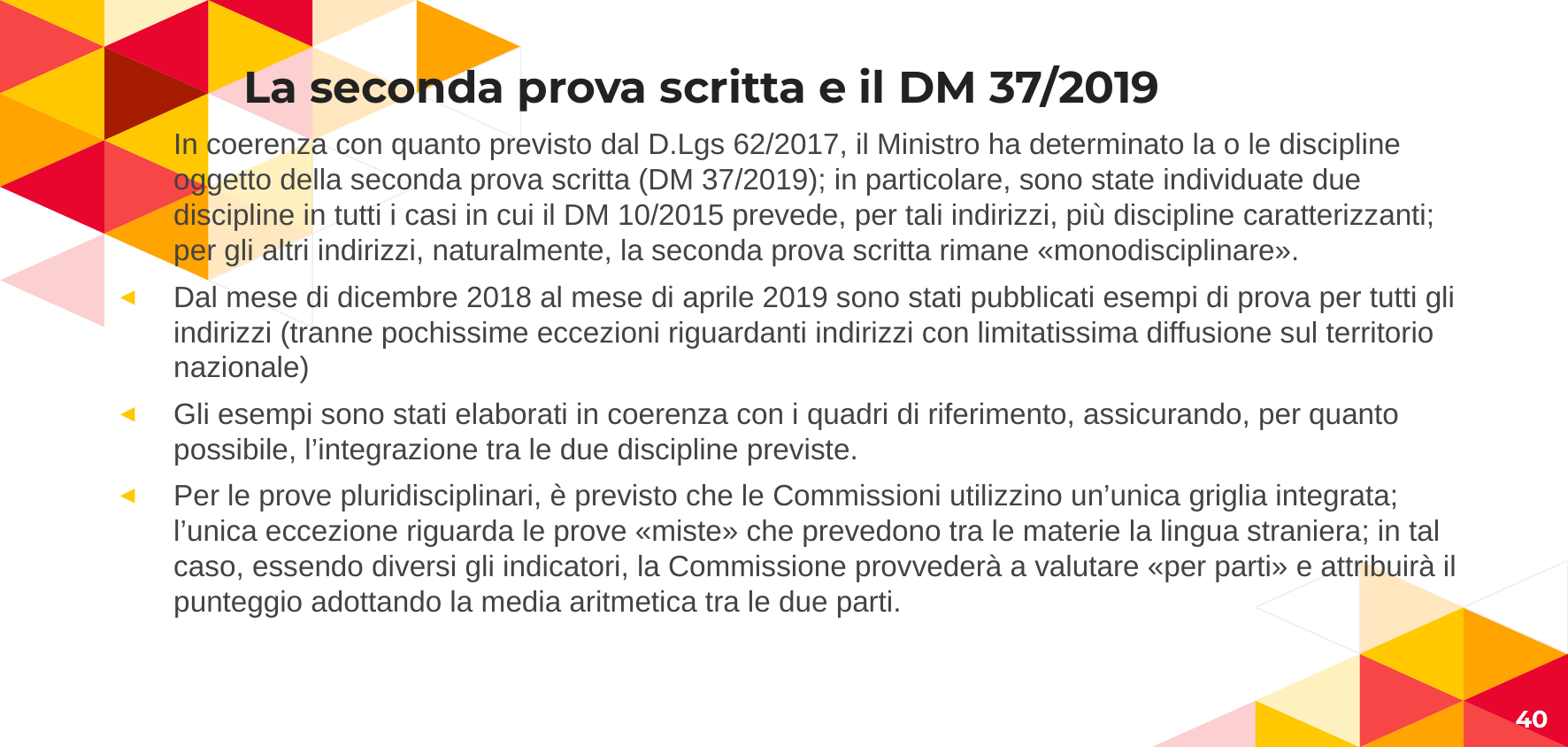

# La seconda prova scritta e il DM 37/2019
In coerenza con quanto previsto dal D.Lgs 62/2017, il Ministro ha determinato la o le discipline oggetto della seconda prova scritta (DM 37/2019); in particolare, sono state individuate due discipline in tutti i casi in cui il DM 10/2015 prevede, per tali indirizzi, più discipline caratterizzanti; per gli altri indirizzi, naturalmente, la seconda prova scritta rimane «monodisciplinare».
Dal mese di dicembre 2018 al mese di aprile 2019 sono stati pubblicati esempi di prova per tutti gli indirizzi (tranne pochissime eccezioni riguardanti indirizzi con limitatissima diffusione sul territorio nazionale)
Gli esempi sono stati elaborati in coerenza con i quadri di riferimento, assicurando, per quanto possibile, l’integrazione tra le due discipline previste.
Per le prove pluridisciplinari, è previsto che le Commissioni utilizzino un’unica griglia integrata; l’unica eccezione riguarda le prove «miste» che prevedono tra le materie la lingua straniera; in tal caso, essendo diversi gli indicatori, la Commissione provvederà a valutare «per parti» e attribuirà il punteggio adottando la media aritmetica tra le due parti.

40